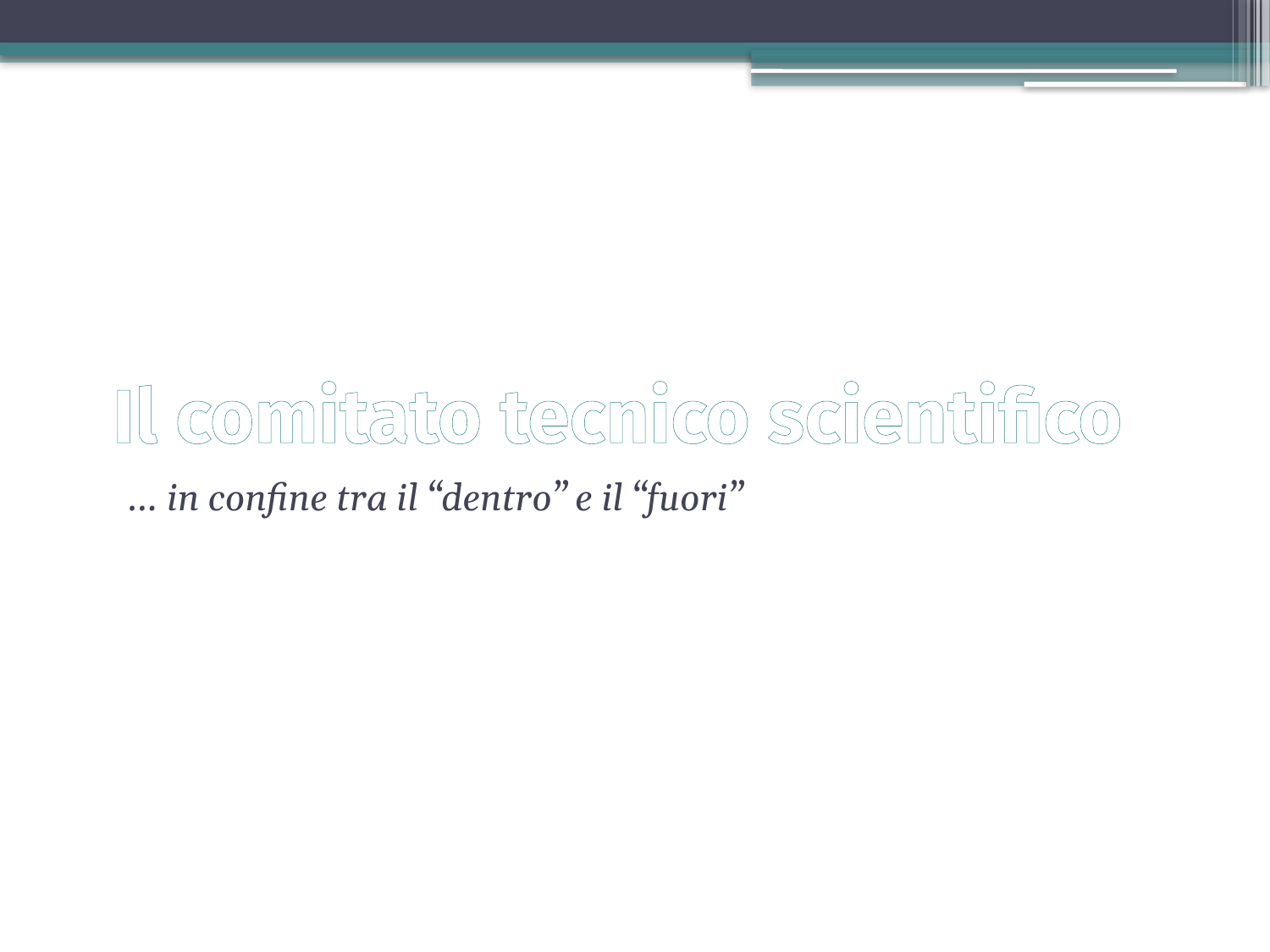

# Il comitato tecnico scientifico
 … in confine tra il “dentro” e il “fuori”